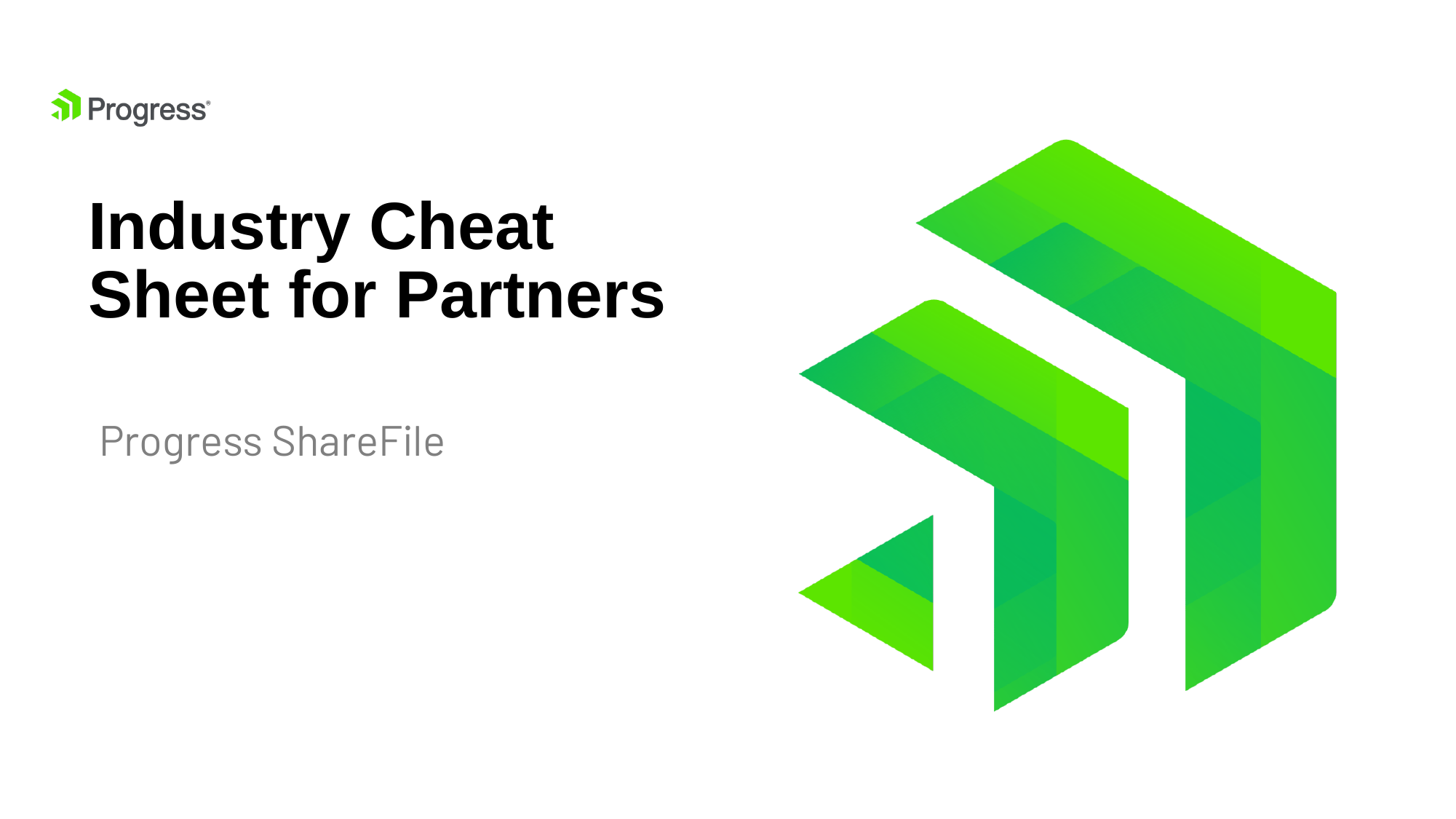

# Industry Cheat Sheet for Partners
Progress ShareFile